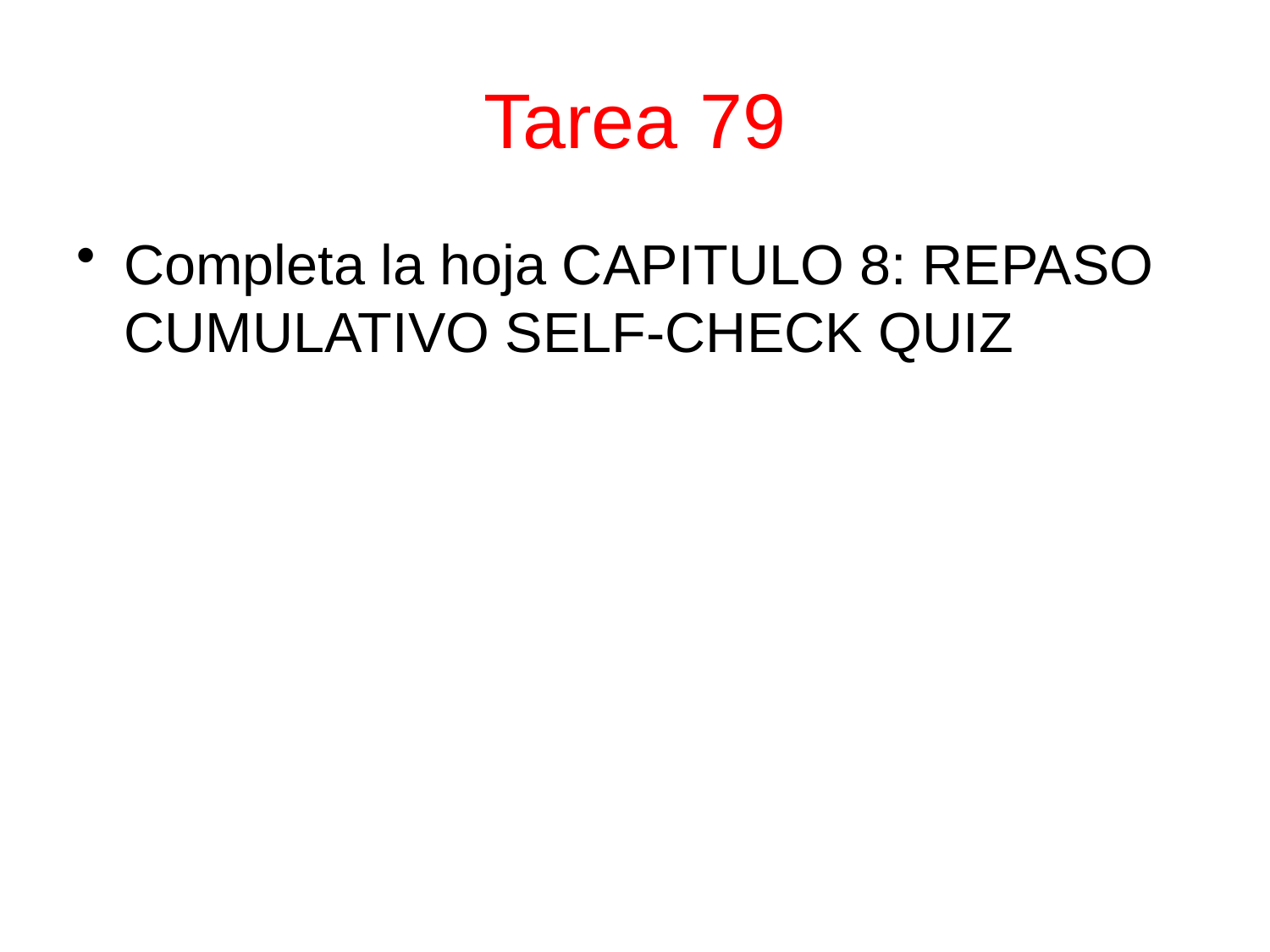

# Tarea 79
Completa la hoja CAPITULO 8: REPASO CUMULATIVO SELF-CHECK QUIZ